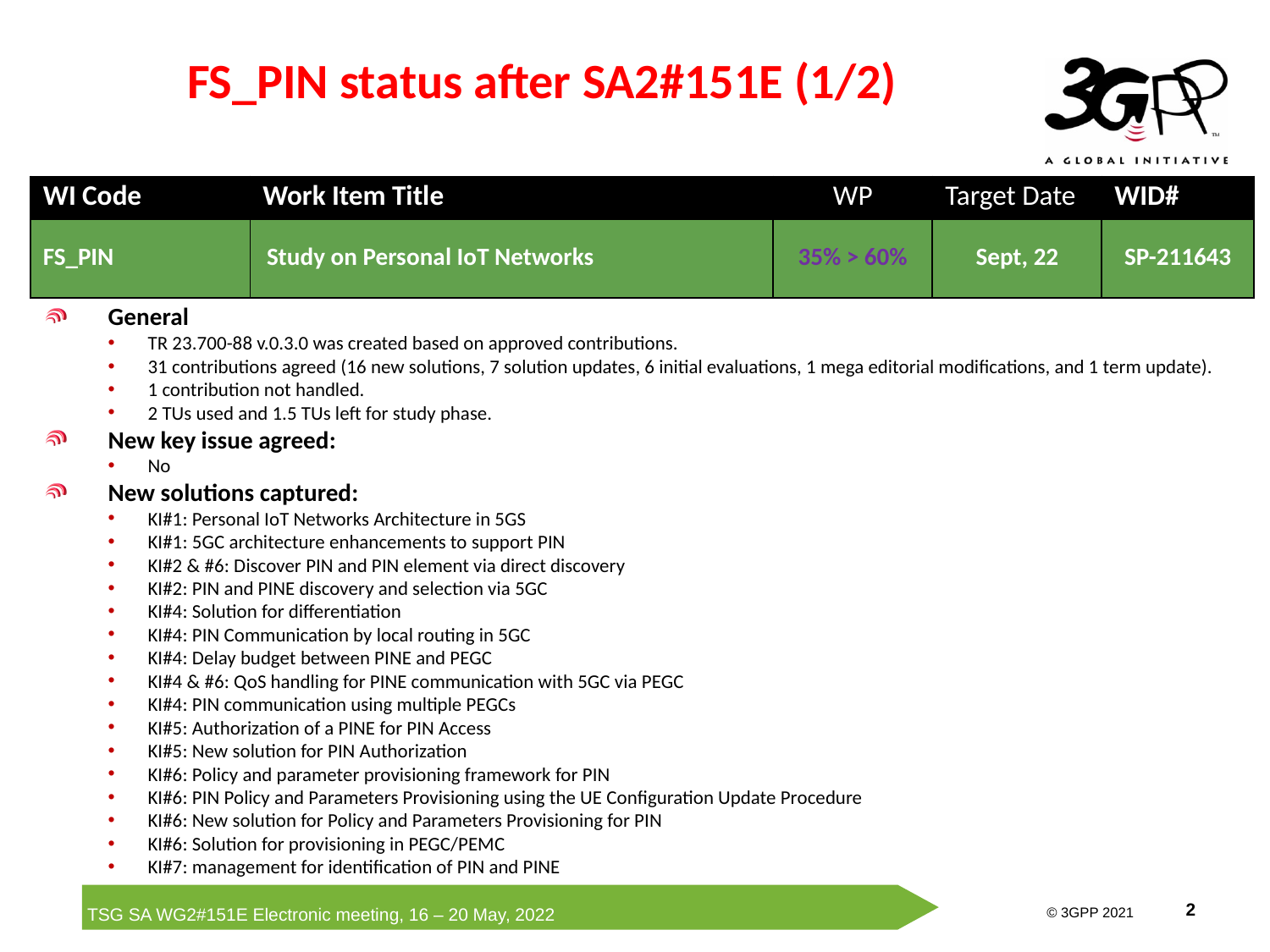

# FS_PIN status after SA2#151E (1/2)
| WI Code | Work Item Title | WP | Target Date | WID# |
| --- | --- | --- | --- | --- |
| FS\_PIN | Study on Personal IoT Networks | 35% > 60% | Sept, 22 | SP-211643 |
General
TR 23.700-88 v.0.3.0 was created based on approved contributions.
31 contributions agreed (16 new solutions, 7 solution updates, 6 initial evaluations, 1 mega editorial modifications, and 1 term update).
1 contribution not handled.
2 TUs used and 1.5 TUs left for study phase.
New key issue agreed:
No
New solutions captured:
KI#1: Personal IoT Networks Architecture in 5GS
KI#1: 5GC architecture enhancements to support PIN
KI#2 & #6: Discover PIN and PIN element via direct discovery
KI#2: PIN and PINE discovery and selection via 5GC
KI#4: Solution for differentiation
KI#4: PIN Communication by local routing in 5GC
KI#4: Delay budget between PINE and PEGC
KI#4 & #6: QoS handling for PINE communication with 5GC via PEGC
KI#4: PIN communication using multiple PEGCs
KI#5: Authorization of a PINE for PIN Access
KI#5: New solution for PIN Authorization
KI#6: Policy and parameter provisioning framework for PIN
KI#6: PIN Policy and Parameters Provisioning using the UE Configuration Update Procedure
KI#6: New solution for Policy and Parameters Provisioning for PIN
KI#6: Solution for provisioning in PEGC/PEMC
KI#7: management for identification of PIN and PINE